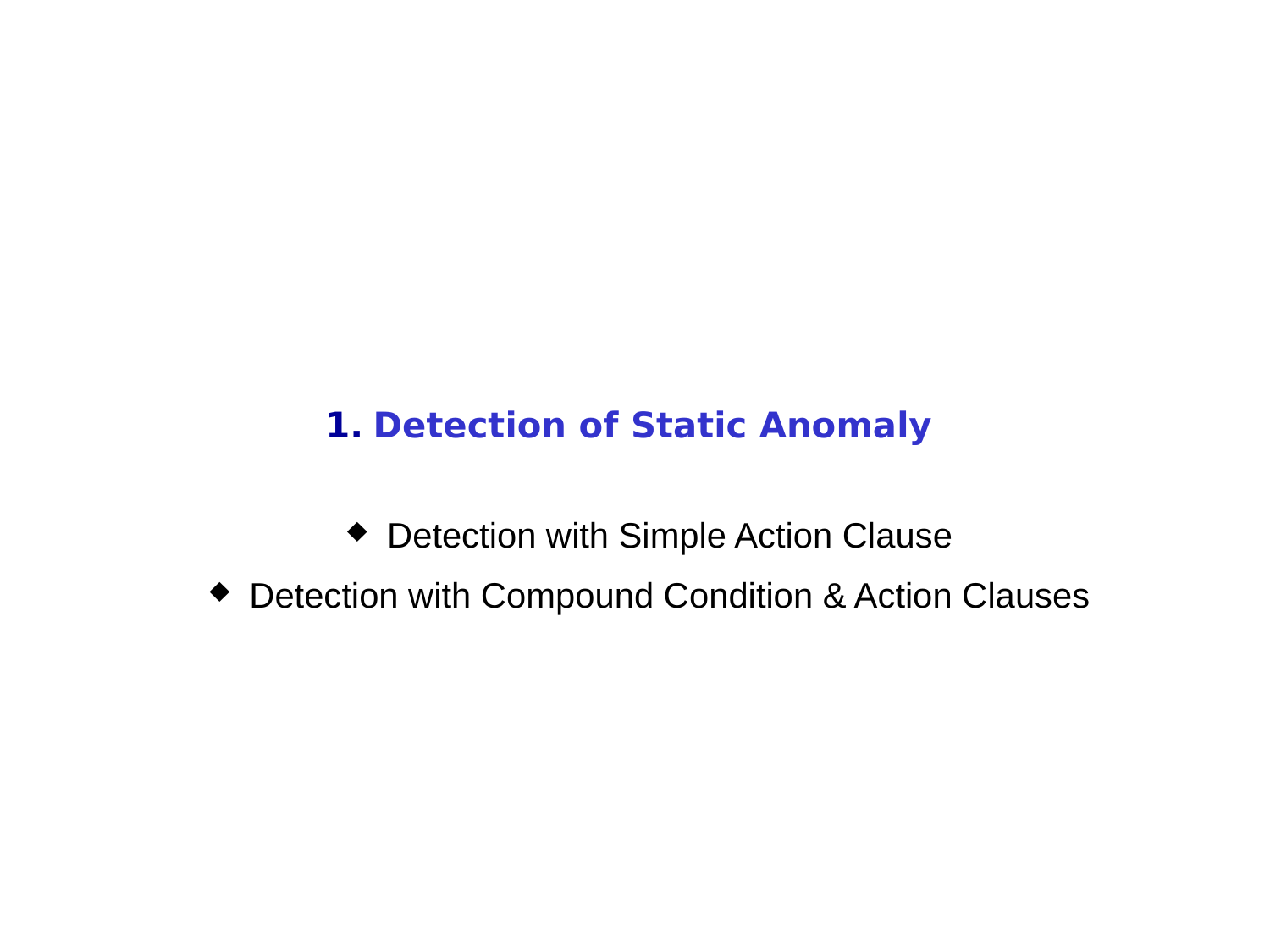

#
Detection of Static Anomaly

 Detection with Simple Action Clause
 Detection with Compound Condition & Action Clauses